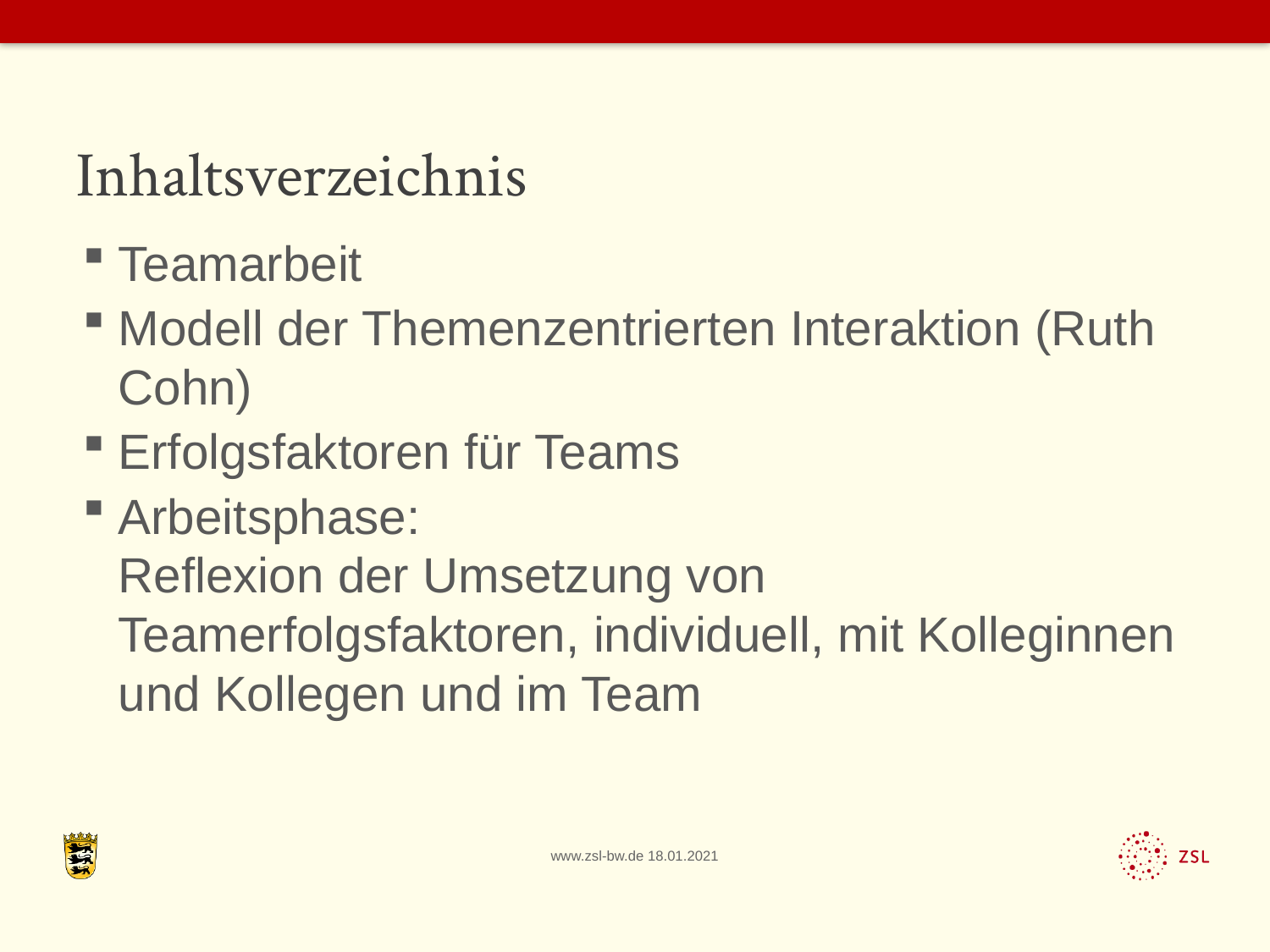

# Inhaltsverzeichnis
Teamarbeit
Modell der Themenzentrierten Interaktion (Ruth Cohn)
Erfolgsfaktoren für Teams
Arbeitsphase:
Reflexion der Umsetzung von Teamerfolgsfaktoren, individuell, mit Kolleginnen und Kollegen und im Team